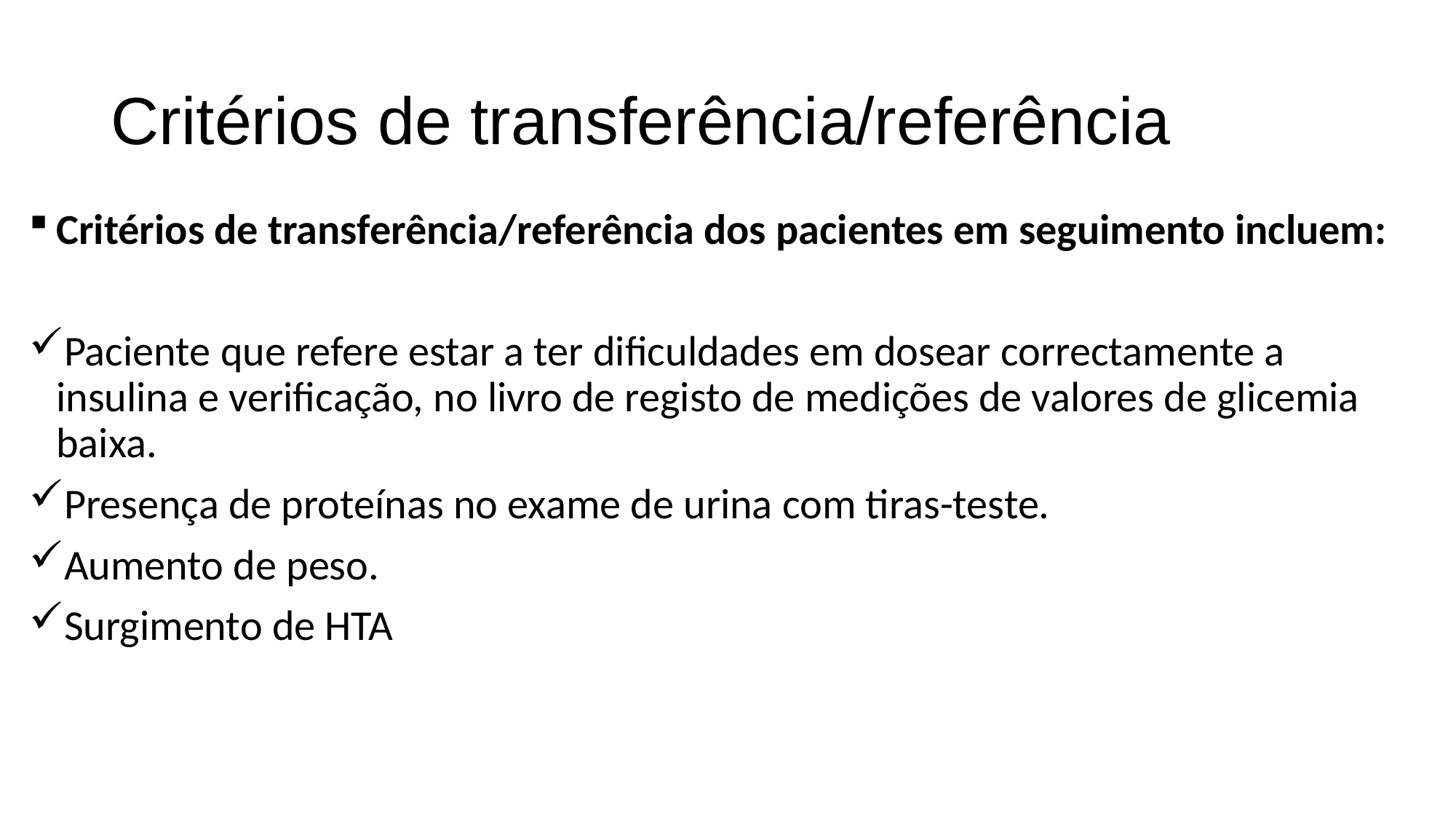

# Critérios de transferência/referência
Critérios de transferência/referência dos pacientes em seguimento incluem:

Paciente que refere estar a ter dificuldades em dosear correctamente a insulina e verificação, no livro de registo de medições de valores de glicemia baixa.
Presença de proteínas no exame de urina com tiras-teste.
Aumento de peso.
Surgimento de HTA